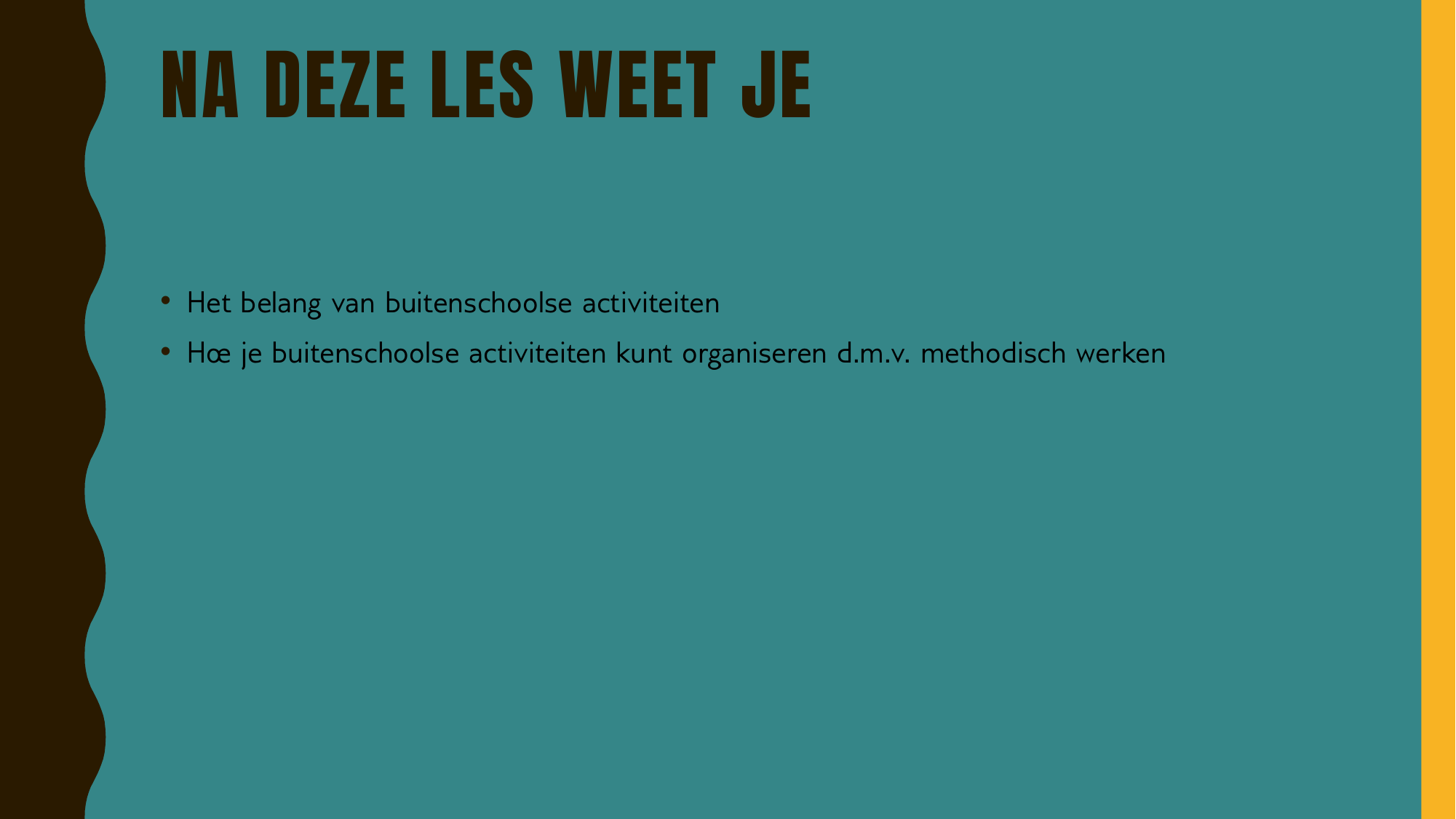

# Na deze les weet je
Het belang van buitenschoolse activiteiten
Hoe je buitenschoolse activiteiten kunt organiseren d.m.v. methodisch werken